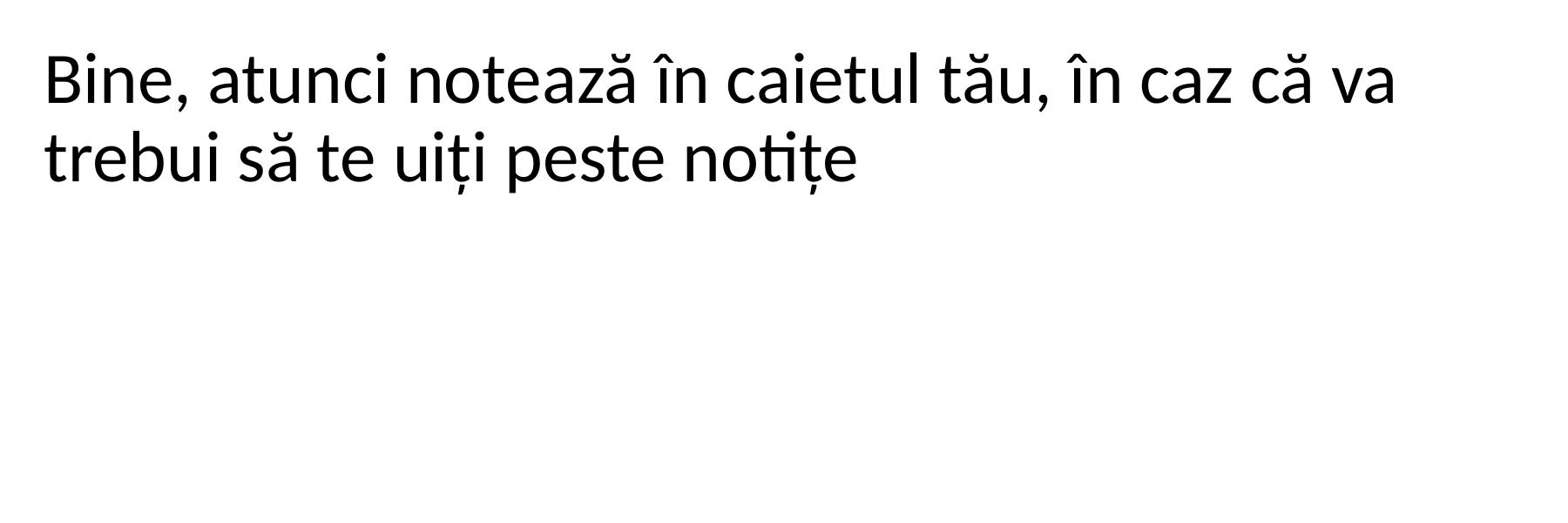

Bine, atunci notează în caietul tău, în caz că va trebui să te uiți peste notițe